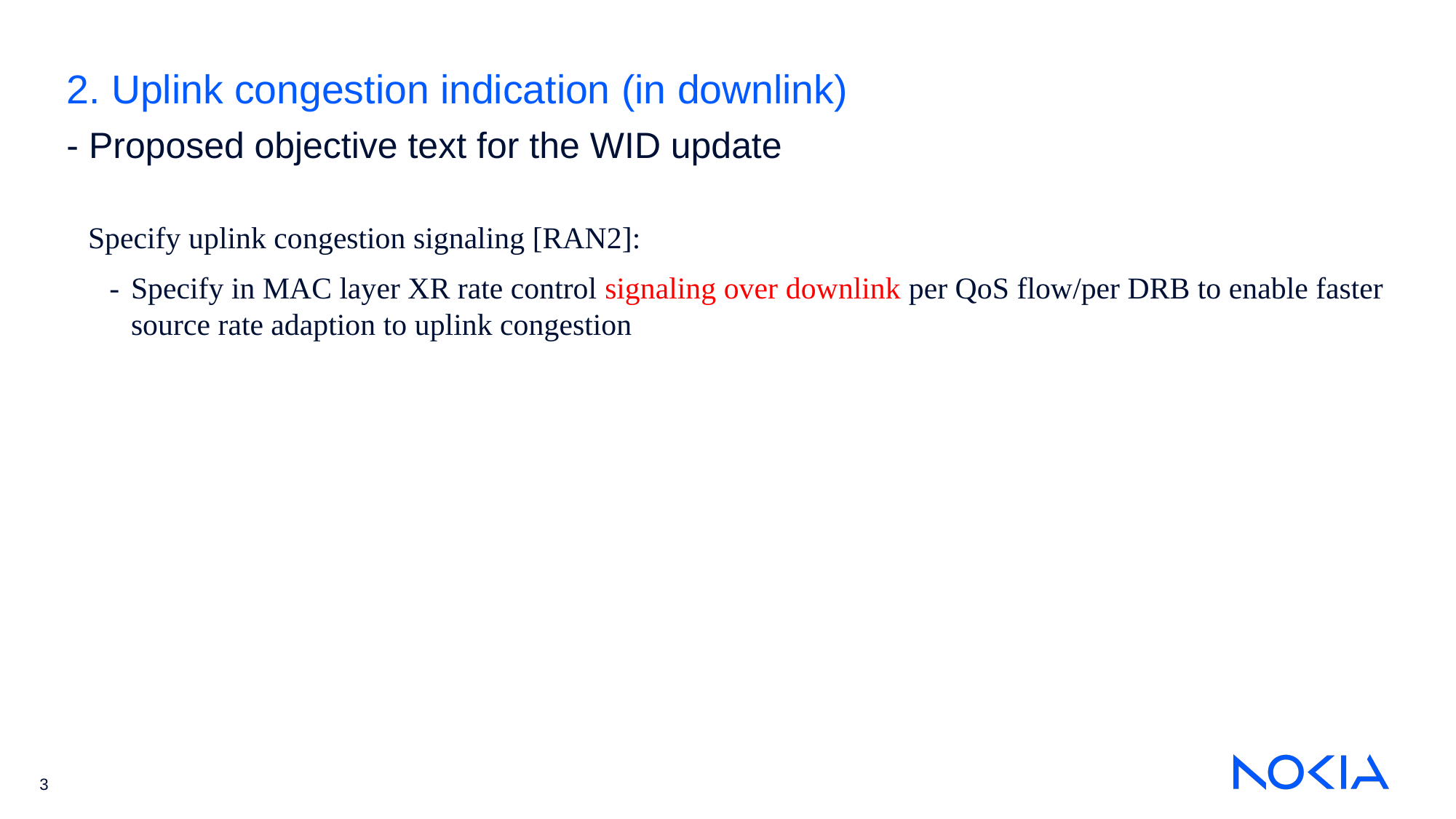

2. Uplink congestion indication (in downlink)
- Proposed objective text for the WID update
Specify uplink congestion signaling [RAN2]:
-	Specify in MAC layer XR rate control signaling over downlink per QoS flow/per DRB to enable faster source rate adaption to uplink congestion